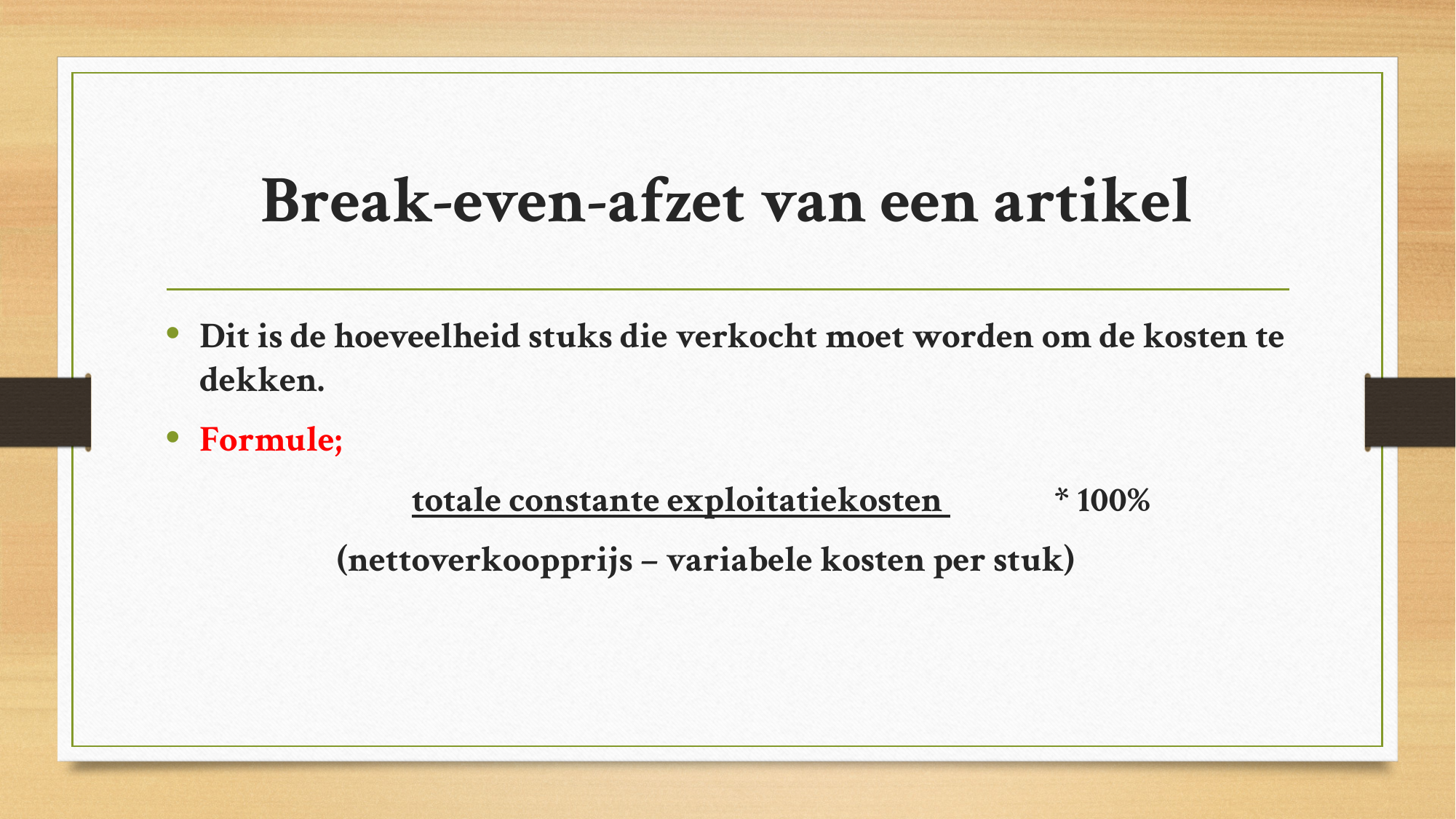

# Break-even-afzet van een artikel
Dit is de hoeveelheid stuks die verkocht moet worden om de kosten te dekken.
Formule;
                                 totale constante exploitatiekosten               * 100%
                       (nettoverkoopprijs – variabele kosten per stuk)